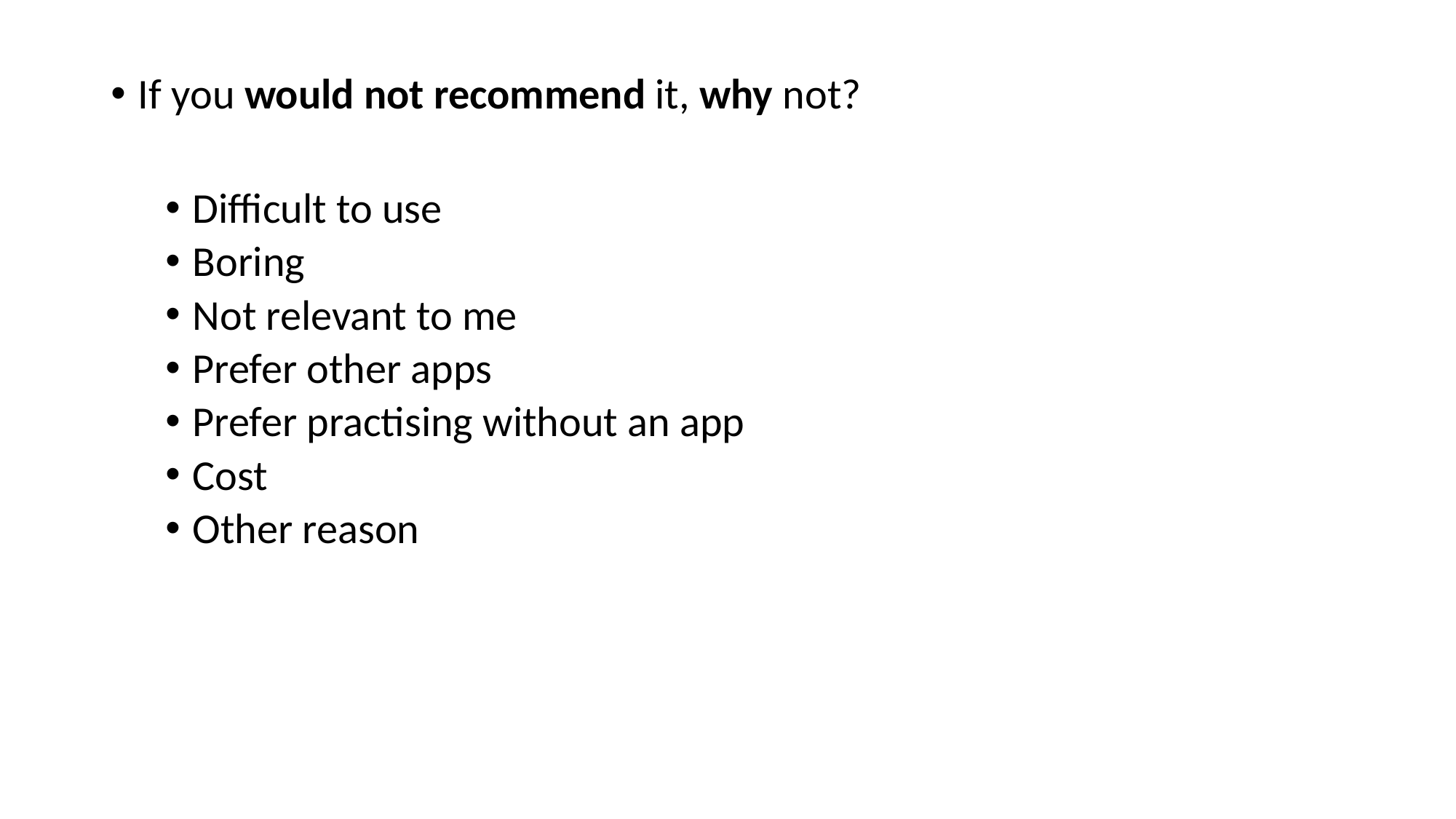

If you would not recommend it, why not?

Difficult to use
Boring
Not relevant to me
Prefer other apps
Prefer practising without an app
Cost
Other reason